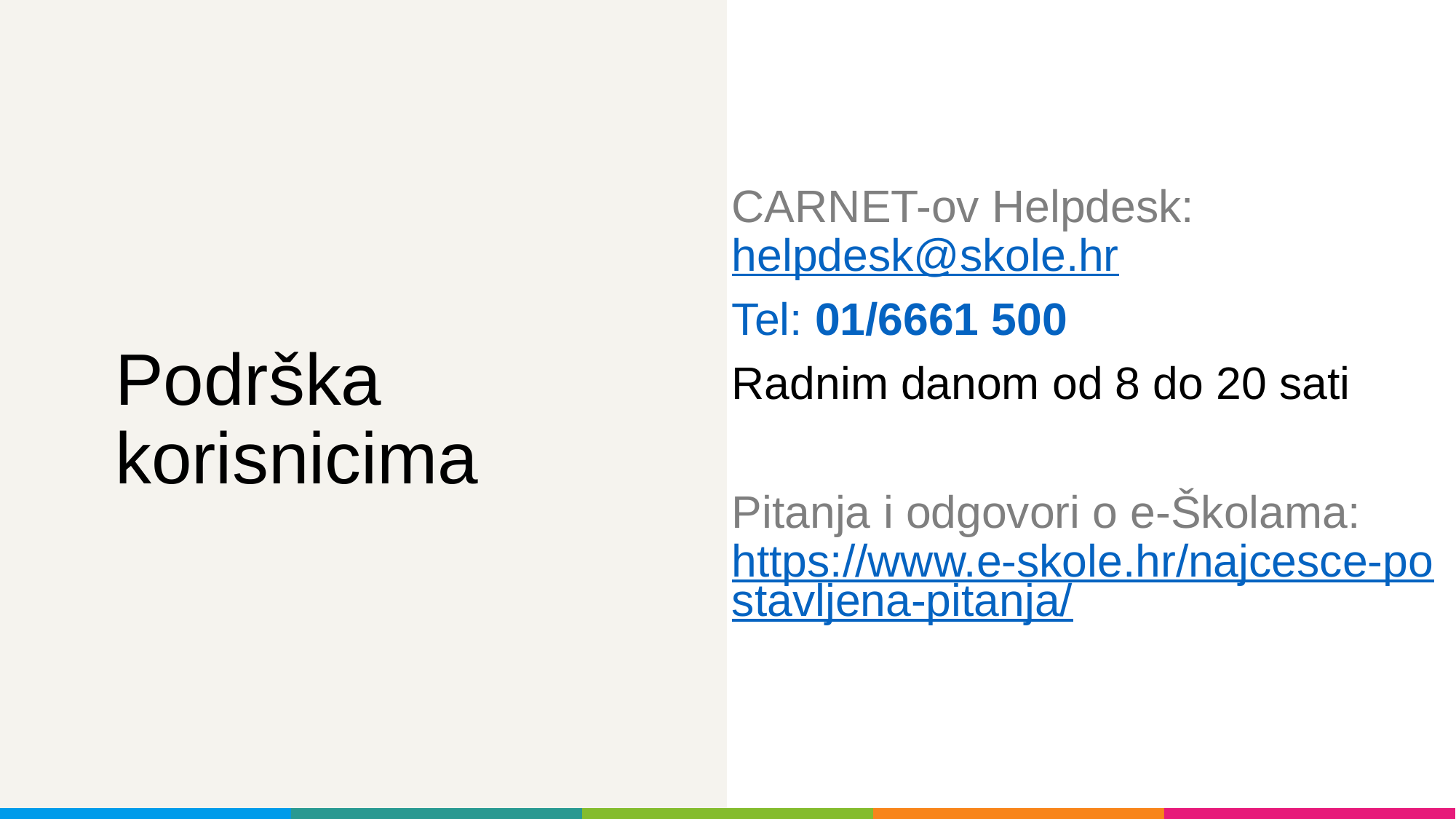

CARNET-ov Helpdesk: helpdesk@skole.hr
Tel: 01/6661 500
Radnim danom od 8 do 20 sati

Pitanja i odgovori o e-Školama: https://www.e-skole.hr/najcesce-postavljena-pitanja/
# Podrška korisnicima